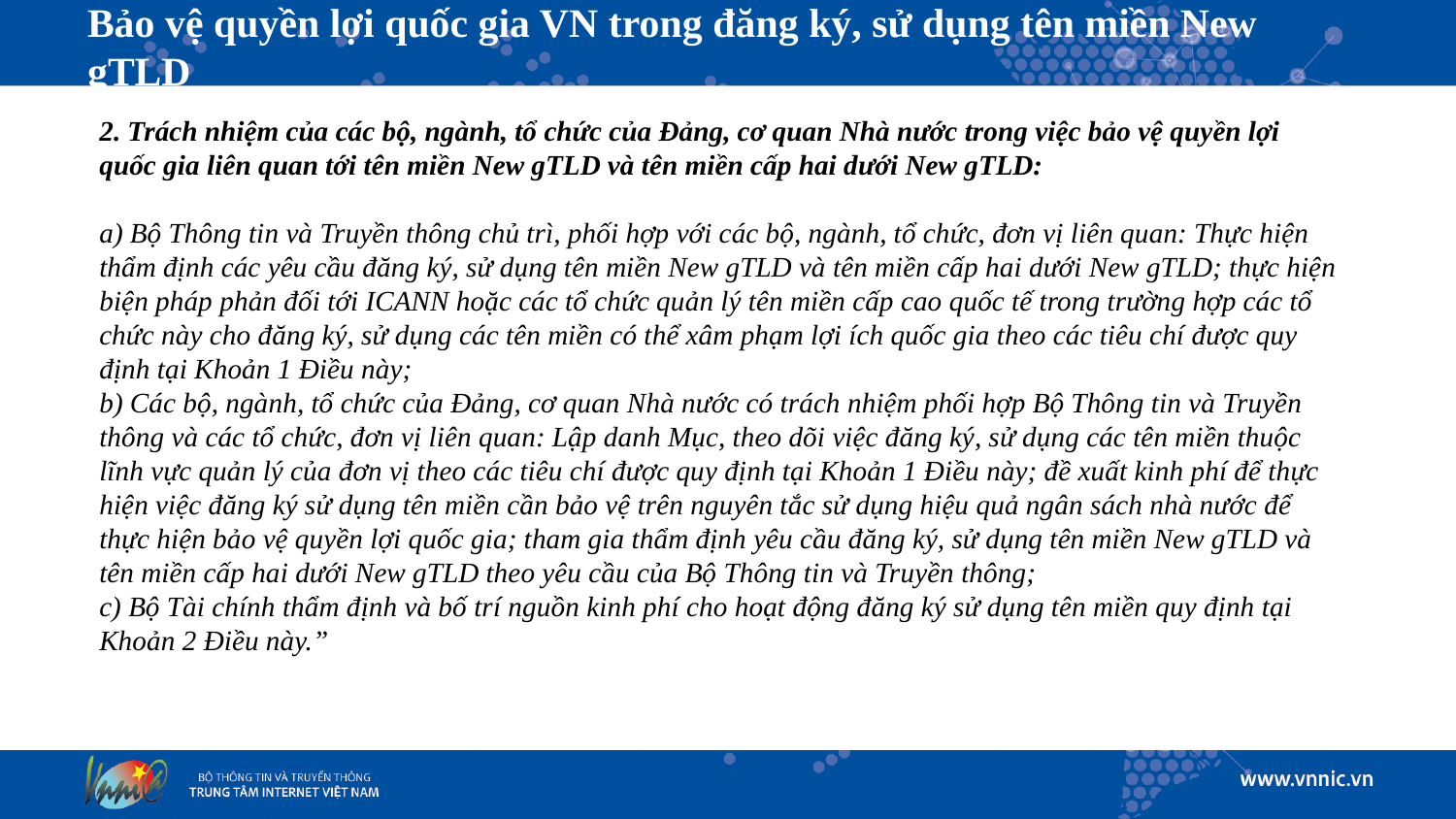

# Bảo vệ quyền lợi quốc gia VN trong đăng ký, sử dụng tên miền New gTLD
2. Trách nhiệm của các bộ, ngành, tổ chức của Đảng, cơ quan Nhà nước trong việc bảo vệ quyền lợi quốc gia liên quan tới tên miền New gTLD và tên miền cấp hai dưới New gTLD:

a) Bộ Thông tin và Truyền thông chủ trì, phối hợp với các bộ, ngành, tổ chức, đơn vị liên quan: Thực hiện thẩm định các yêu cầu đăng ký, sử dụng tên miền New gTLD và tên miền cấp hai dưới New gTLD; thực hiện biện pháp phản đối tới ICANN hoặc các tổ chức quản lý tên miền cấp cao quốc tế trong trường hợp các tổ chức này cho đăng ký, sử dụng các tên miền có thể xâm phạm lợi ích quốc gia theo các tiêu chí được quy định tại Khoản 1 Điều này;
b) Các bộ, ngành, tổ chức của Đảng, cơ quan Nhà nước có trách nhiệm phối hợp Bộ Thông tin và Truyền thông và các tổ chức, đơn vị liên quan: Lập danh Mục, theo dõi việc đăng ký, sử dụng các tên miền thuộc lĩnh vực quản lý của đơn vị theo các tiêu chí được quy định tại Khoản 1 Điều này; đề xuất kinh phí để thực hiện việc đăng ký sử dụng tên miền cần bảo vệ trên nguyên tắc sử dụng hiệu quả ngân sách nhà nước để thực hiện bảo vệ quyền lợi quốc gia; tham gia thẩm định yêu cầu đăng ký, sử dụng tên miền New gTLD và tên miền cấp hai dưới New gTLD theo yêu cầu của Bộ Thông tin và Truyền thông;
c) Bộ Tài chính thẩm định và bố trí nguồn kinh phí cho hoạt động đăng ký sử dụng tên miền quy định tại Khoản 2 Điều này.”